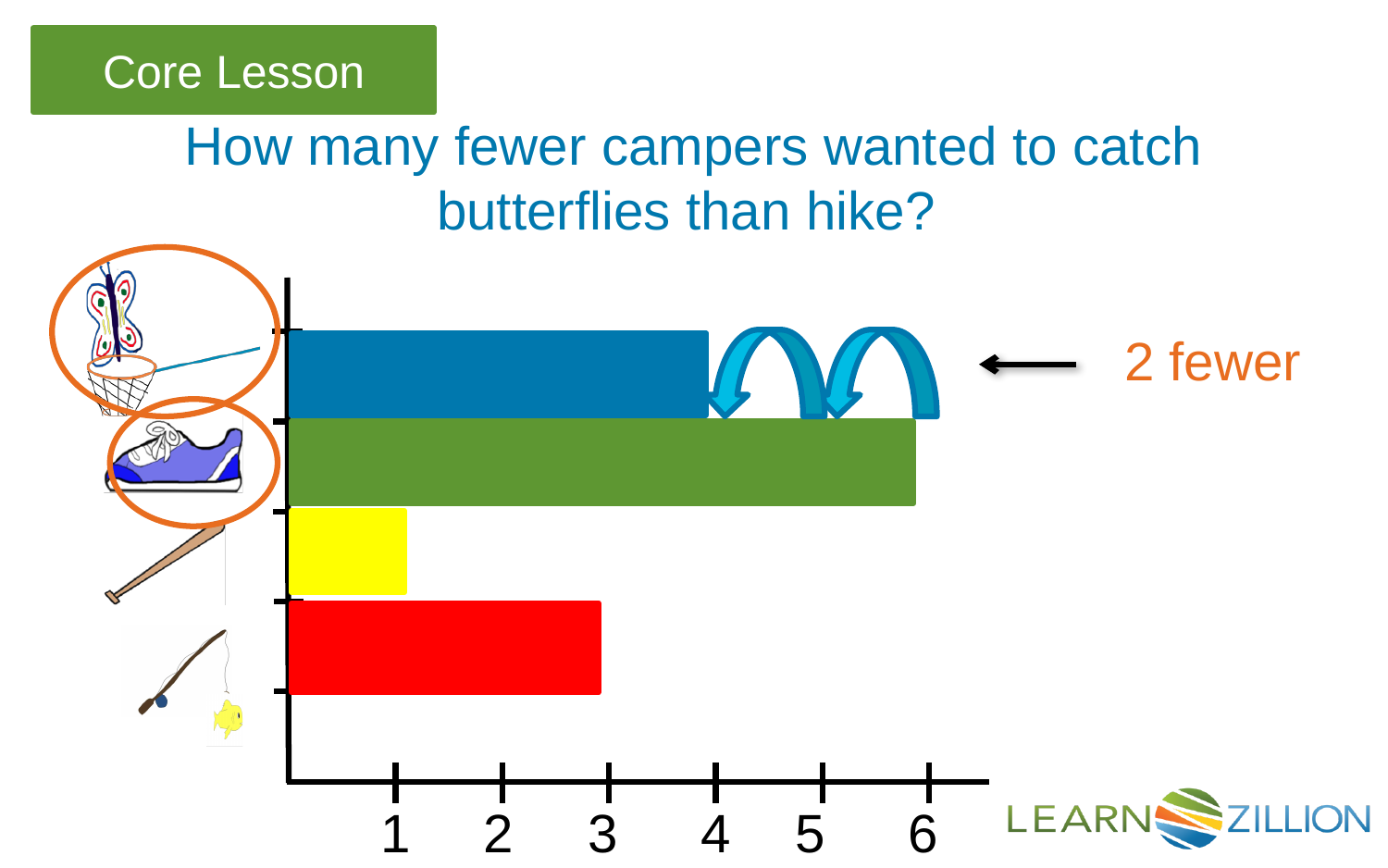

How many fewer campers wanted to catch butterflies than hike?

1
2
3
4
5
6

2 fewer